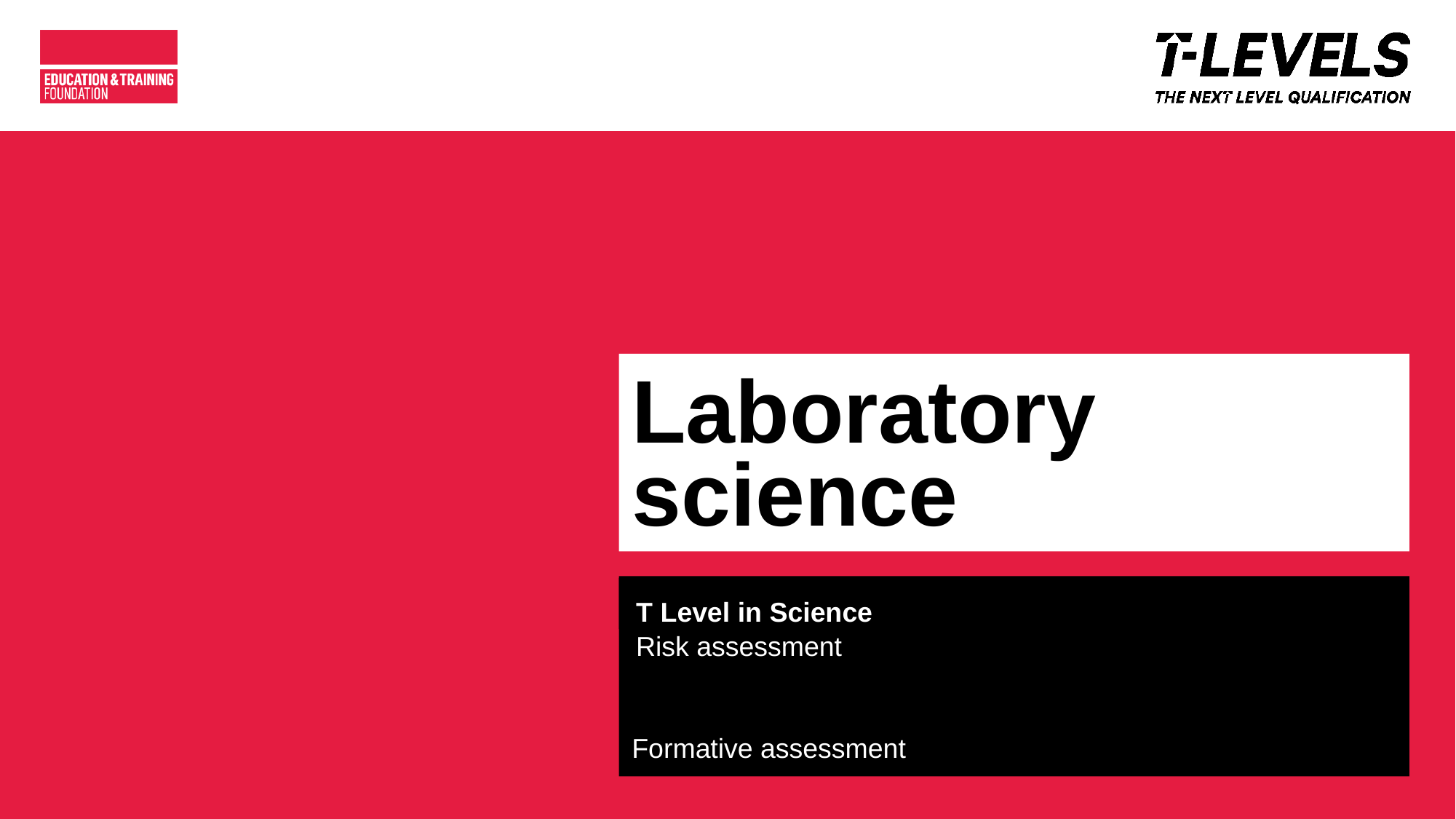

# Laboratory science
T Level in Science
Risk assessment
Formative assessment